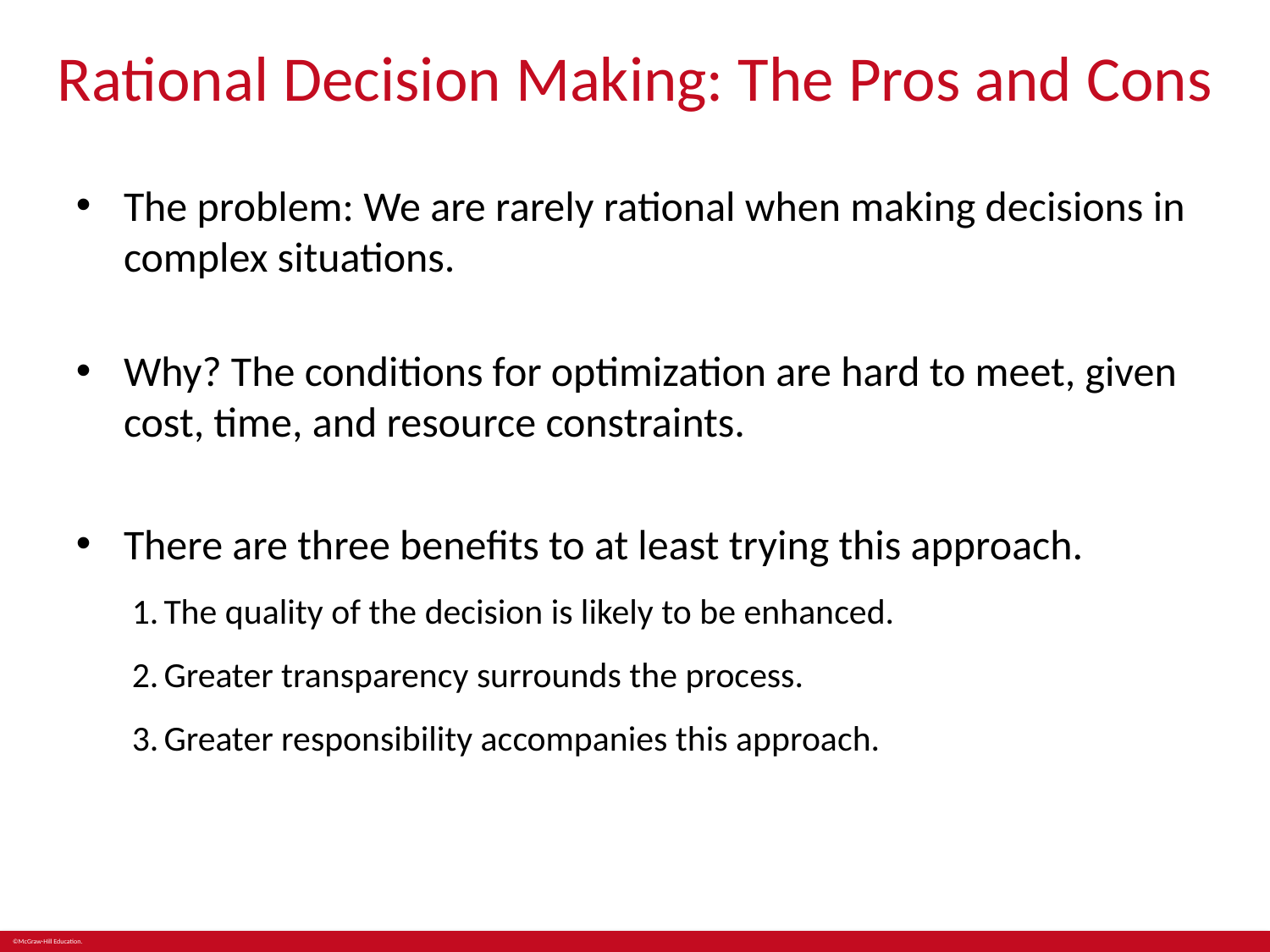

# Rational Decision Making: The Pros and Cons
The problem: We are rarely rational when making decisions in complex situations.

Why? The conditions for optimization are hard to meet, given cost, time, and resource constraints.

There are three benefits to at least trying this approach.
The quality of the decision is likely to be enhanced.
Greater transparency surrounds the process.
Greater responsibility accompanies this approach.